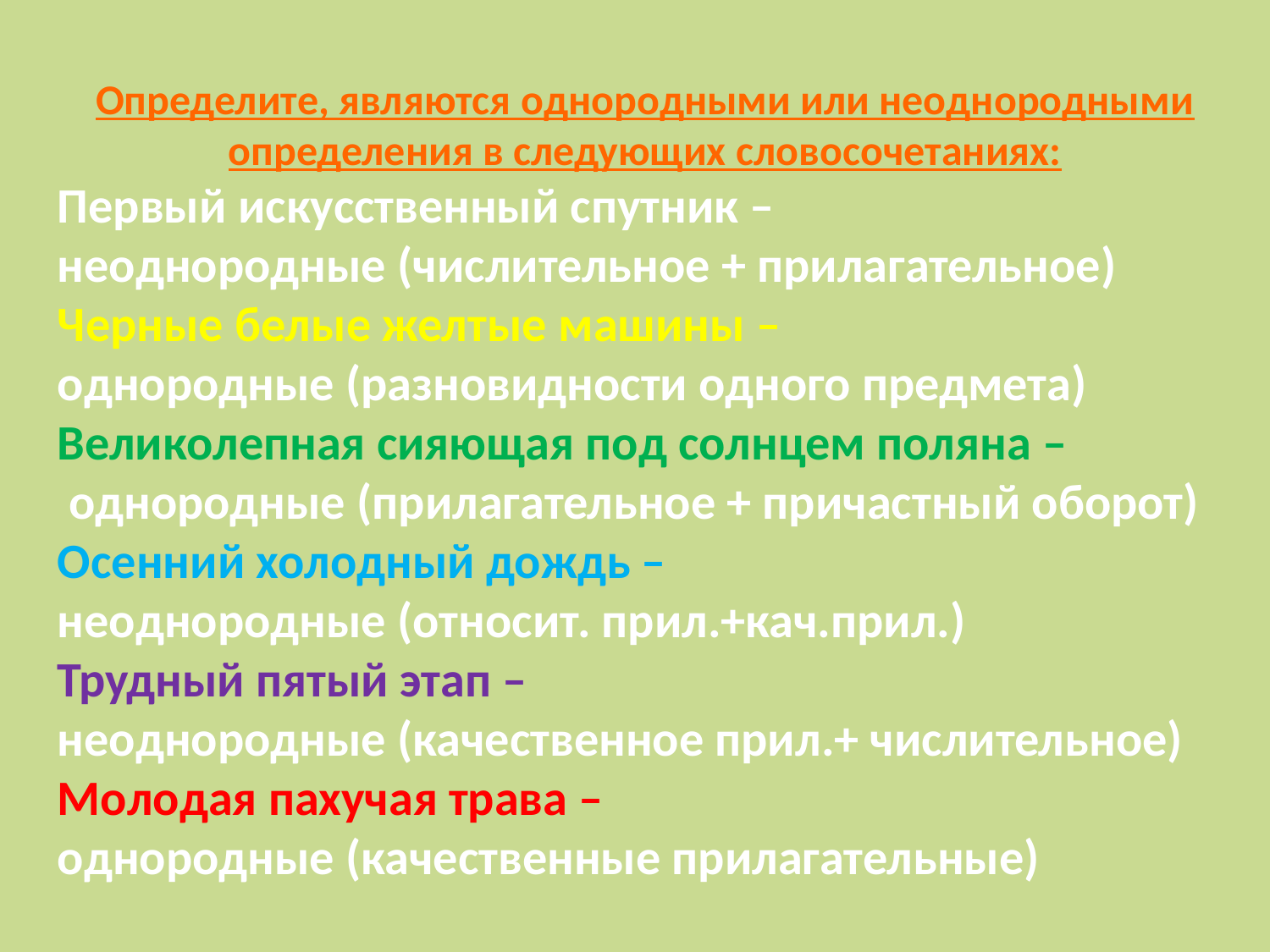

Определите, являются однородными или неоднородными определения в следующих словосочетаниях:
Первый искусственный спутник –
неоднородные (числительное + прилагательное)
Черные белые желтые машины –
однородные (разновидности одного предмета)
Великолепная сияющая под солнцем поляна –
 однородные (прилагательное + причастный оборот)
Осенний холодный дождь –
неоднородные (относит. прил.+кач.прил.)
Трудный пятый этап –
неоднородные (качественное прил.+ числительное)
Молодая пахучая трава –
однородные (качественные прилагательные)